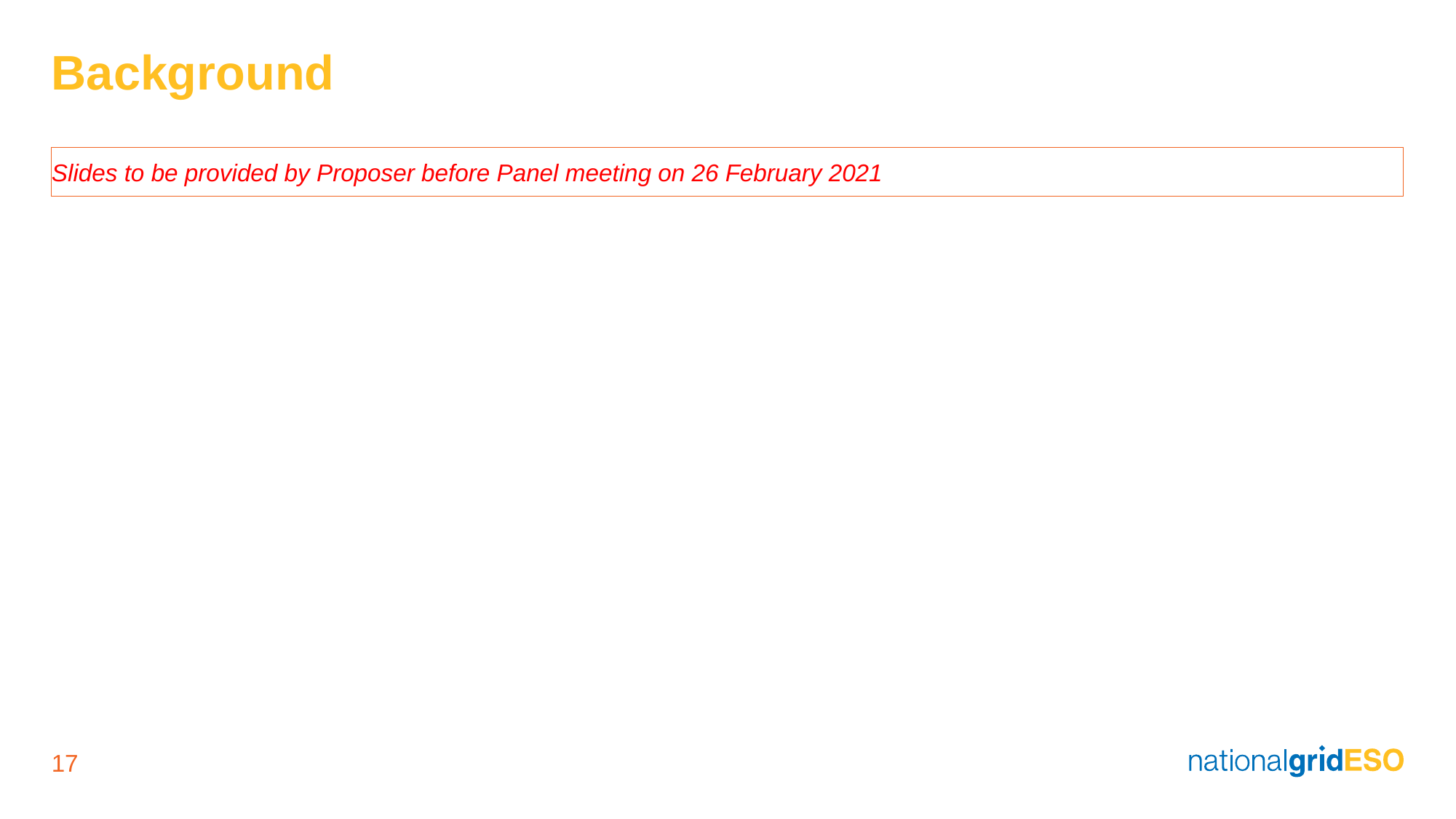

# Background

Slides to be provided by Proposer before Panel meeting on 26 February 2021